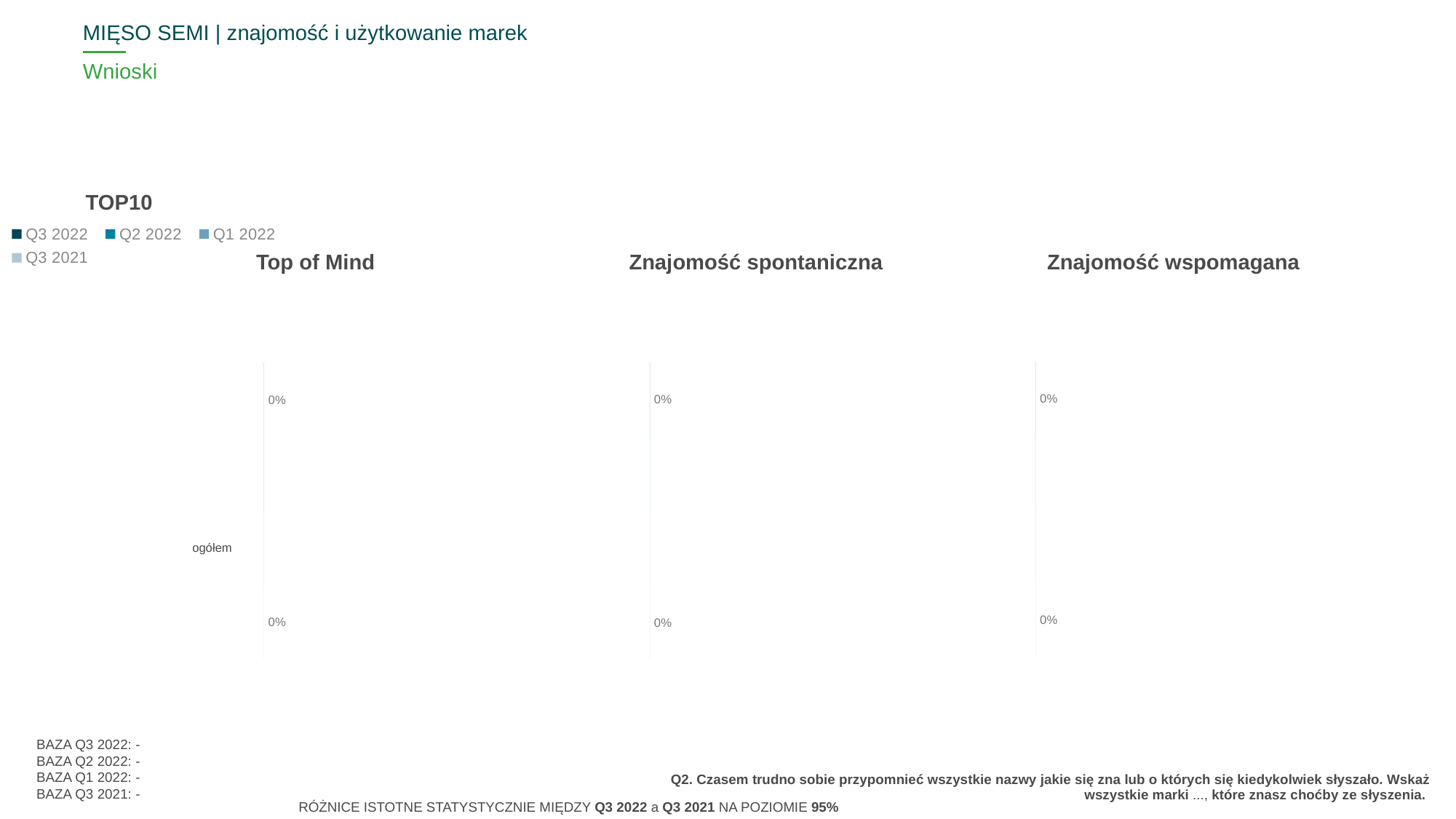

MIĘSO SEMI | znajomość i użytkowanie marek
# Wnioski
TOP10

### Chart

| Category | Q3 2022 | Q2 2022 | Q1 2022 | Q3 2021 |
|---|---|---|---|---|
|  | None | None | None | None |
|  | None | None | None | None |
|  | None | None | None | None |
|  | None | None | None | None |
|  | None | None | None | None |
|  | None | None | None | None |
|  | None | None | None | None |
Top of Mind
Znajomość spontaniczna
Znajomość wspomagana
| ^DELROW^ |
| --- |
| ogółem |

### Chart

| Category | Q3 2022 | Q2 2022 | Q1 2022 | Q3 2021 |
|---|---|---|---|---|
| ogółem | 0.0 | 0.0 | 0.0 | 0.0 |

### Chart

| Category | Q3 2022 | Q2 2022 | Q1 2022 | Q3 2021 |
|---|---|---|---|---|
| ogółem | 0.0 | 0.0 | 0.0 | 0.0 |

### Chart

| Category | Q3 2022 | Q2 2022 | Q1 2022 | Q3 2021 |
|---|---|---|---|---|
| ogółem | 0.0 | 0.0 | 0.0 | 0.0 |
BAZA Q3 2022: -
BAZA Q2 2022: -
BAZA Q1 2022: -
BAZA Q3 2021: -
Q2. Czasem trudno sobie przypomnieć wszystkie nazwy jakie się zna lub o których się kiedykolwiek słyszało. Wskaż wszystkie marki ..., które znasz choćby ze słyszenia.
RÓŻNICE ISTOTNE STATYSTYCZNIE MIĘDZY Q3 2022 a Q3 2021 NA POZIOMIE 95%